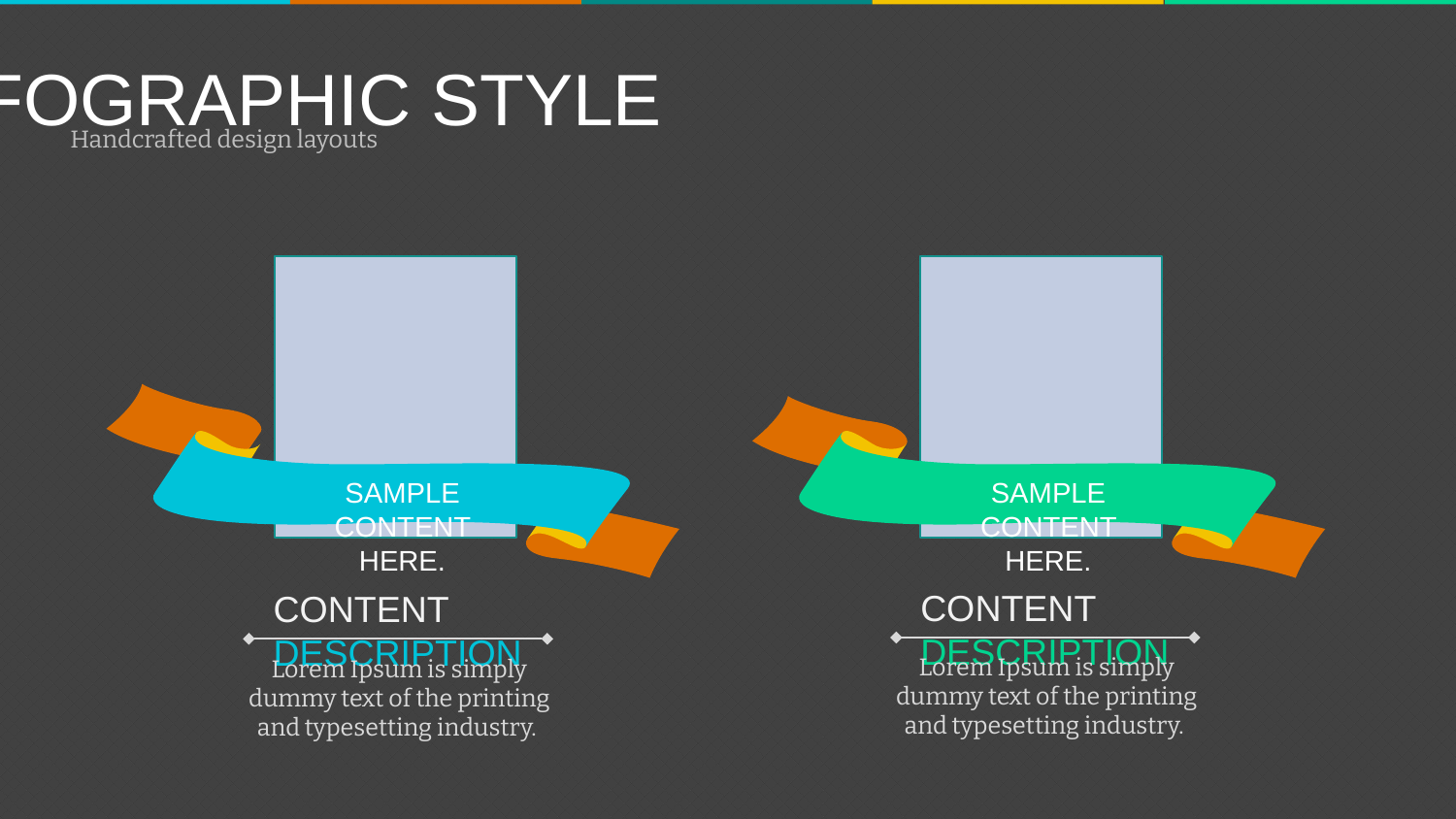

INFOGRAPHIC STYLE
Handcrafted design layouts

SAMPLE CONTENT HERE.
SAMPLE CONTENT HERE.
CONTENT DESCRIPTION
CONTENT DESCRIPTION
Lorem Ipsum is simply dummy text of the printing and typesetting industry.
Lorem Ipsum is simply dummy text of the printing and typesetting industry.